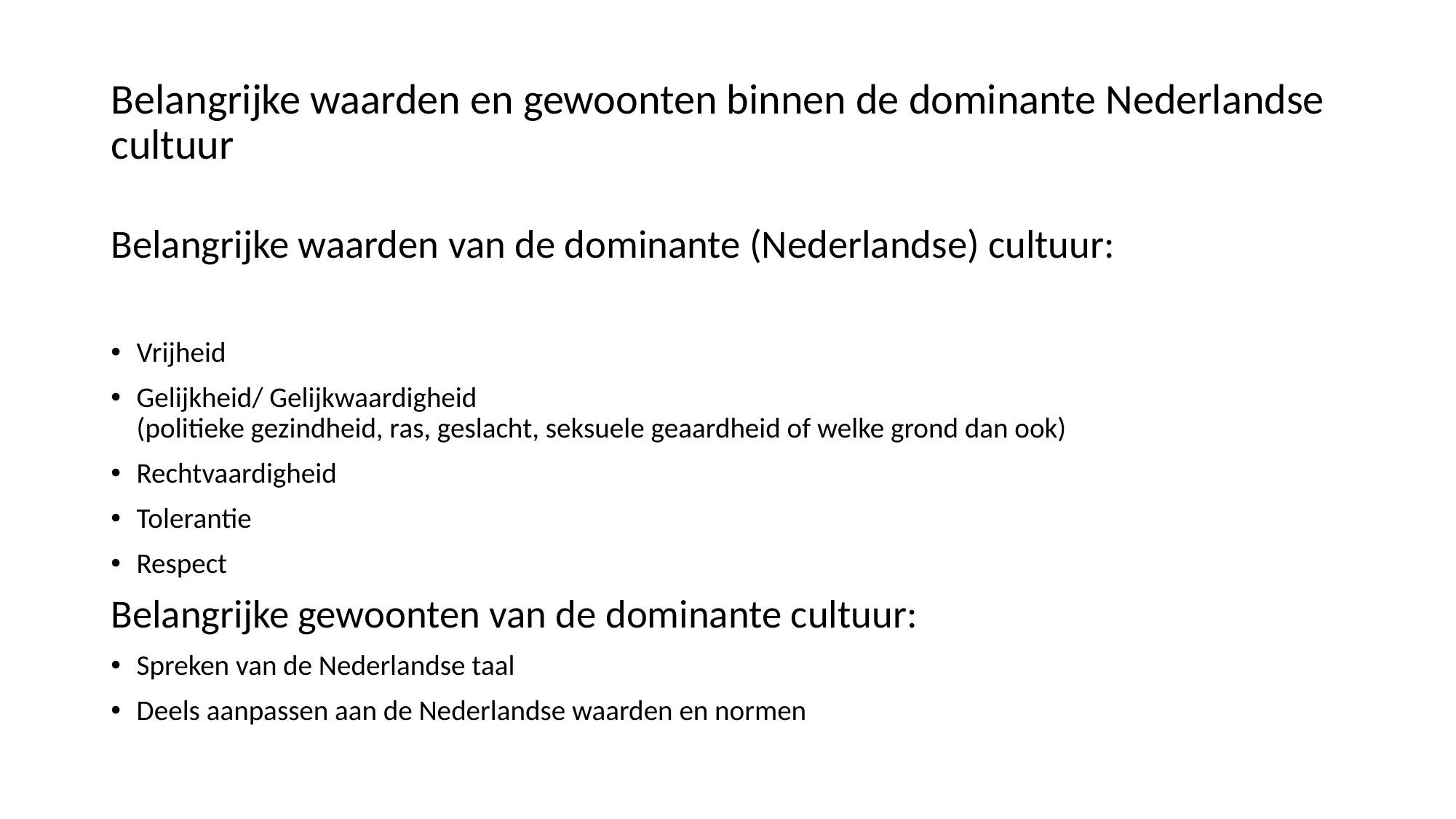

# Belangrijke waarden en gewoonten binnen de dominante Nederlandse cultuur
Belangrijke waarden van de dominante (Nederlandse) cultuur:

Vrijheid
Gelijkheid/ Gelijkwaardigheid
(politieke gezindheid, ras, geslacht, seksuele geaardheid of welke grond dan ook)
Rechtvaardigheid
Tolerantie
Respect
Belangrijke gewoonten van de dominante cultuur:
Spreken van de Nederlandse taal
Deels aanpassen aan de Nederlandse waarden en normen